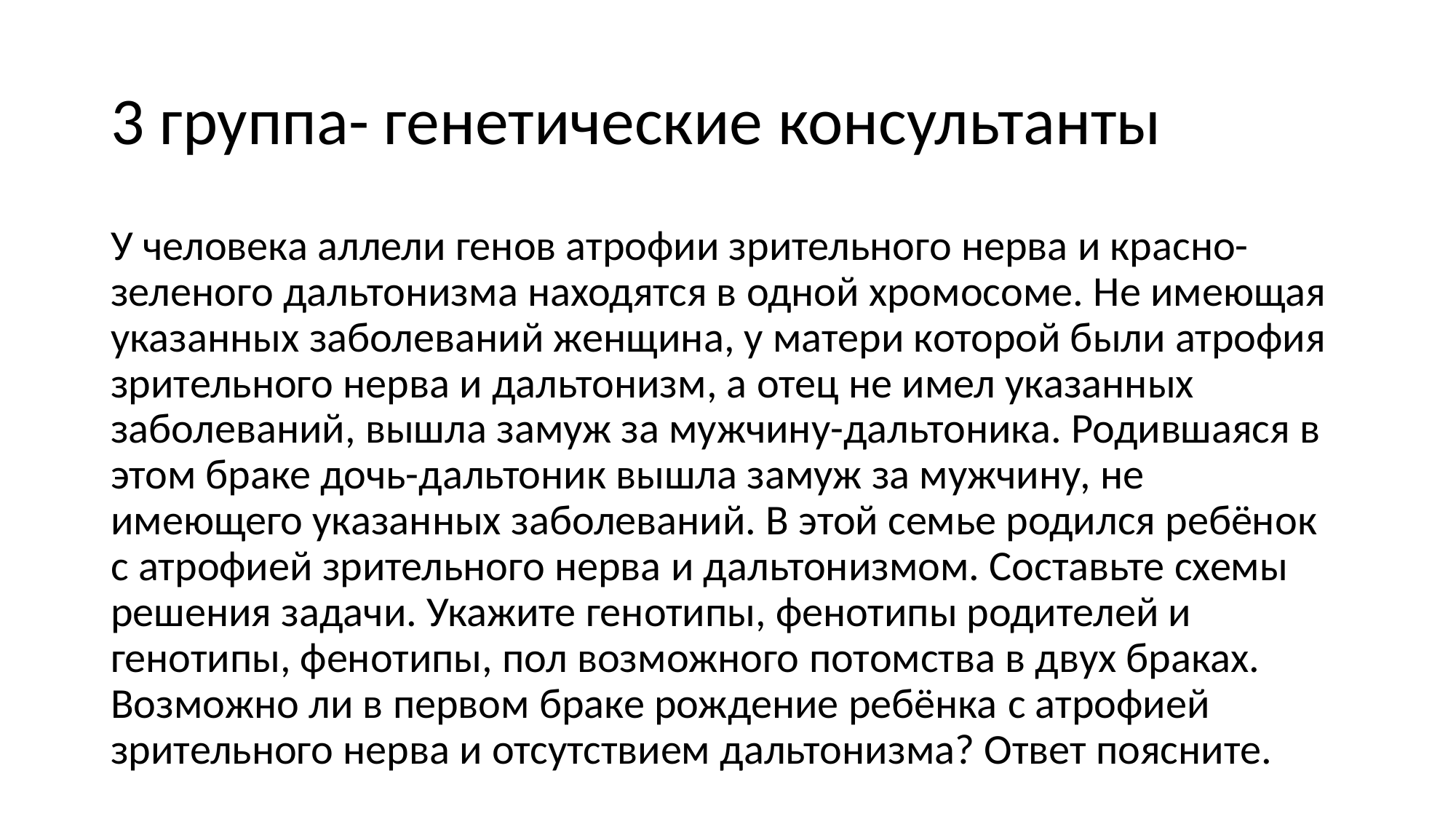

# 3 группа- генетические консультанты
У человека аллели генов атрофии зрительного нерва и красно-зеленого дальтонизма находятся в одной хромосоме. Не имеющая указанных заболеваний женщина, у матери которой были атрофия зрительного нерва и дальтонизм, а отец не имел указанных заболеваний, вышла замуж за мужчину-дальтоника. Родившаяся в этом браке дочь-дальтоник вышла замуж за мужчину, не имеющего указанных заболеваний. В этой семье родился ребёнок с атрофией зрительного нерва и дальтонизмом. Составьте схемы решения задачи. Укажите генотипы, фенотипы родителей и генотипы, фенотипы, пол возможного потомства в двух браках. Возможно ли в первом браке рождение ребёнка с атрофией зрительного нерва и отсутствием дальтонизма? Ответ поясните.